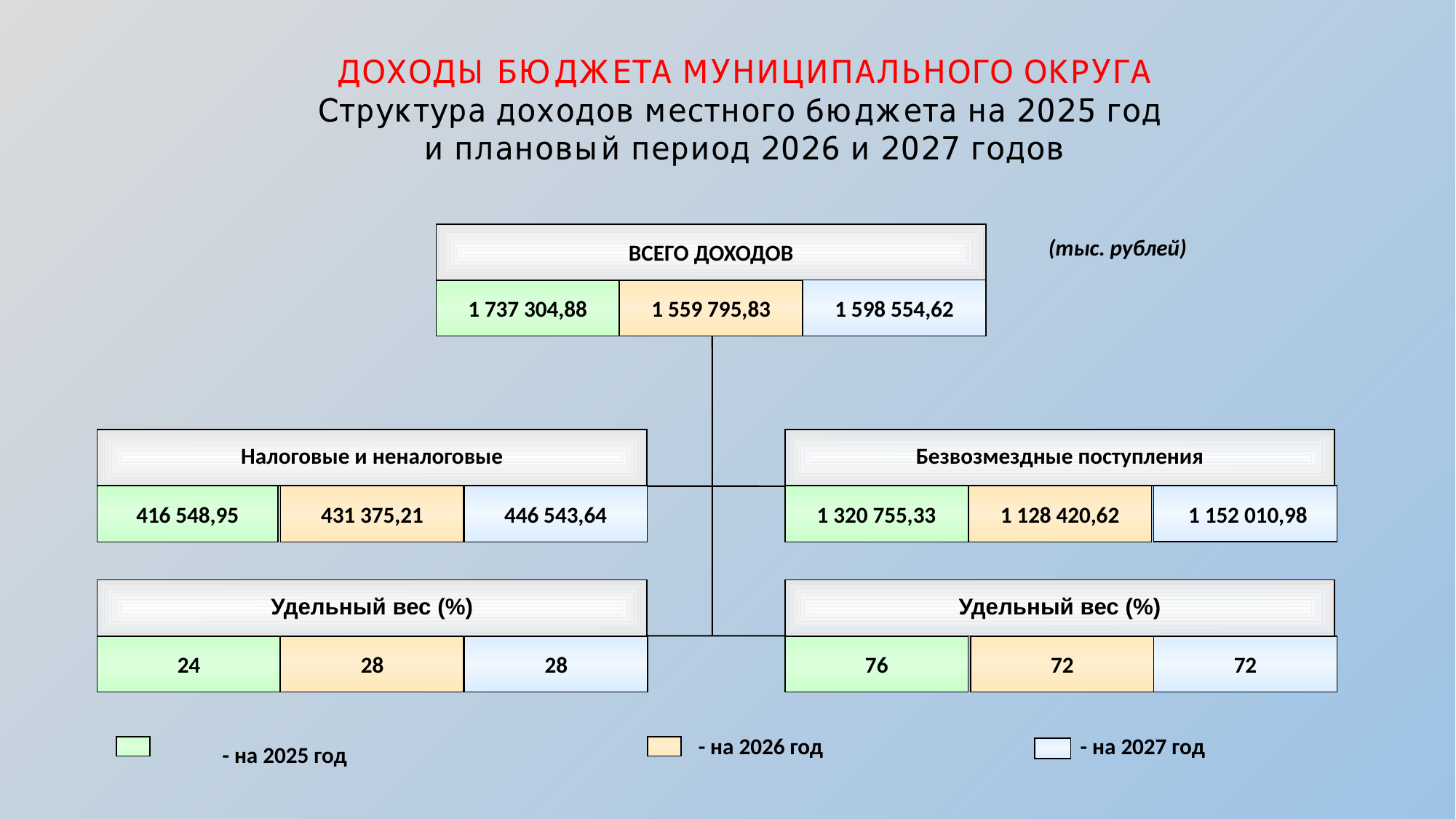

ДОХОДЫ БЮДЖЕТА МУНИЦИПАЛЬНОГО ОКРУГА
Структура доходов местного бюджета на 2025 год
и плановый период 2026 и 2027 годов
ВСЕГО ДОХОДОВ
1 598 554,62
1 737 304,88
1 559 795,83
(тыс. рублей)

Налоговые и неналоговые
431 375,21
446 543,64
416 548,95
Безвозмездные поступления
 1 152 010,98
1 320 755,33
1 128 420,62

Удельный вес (%)
24
28
28
Удельный вес (%)
76
72
72
- на 2026 год
- на 2027 год
- на 2025 год